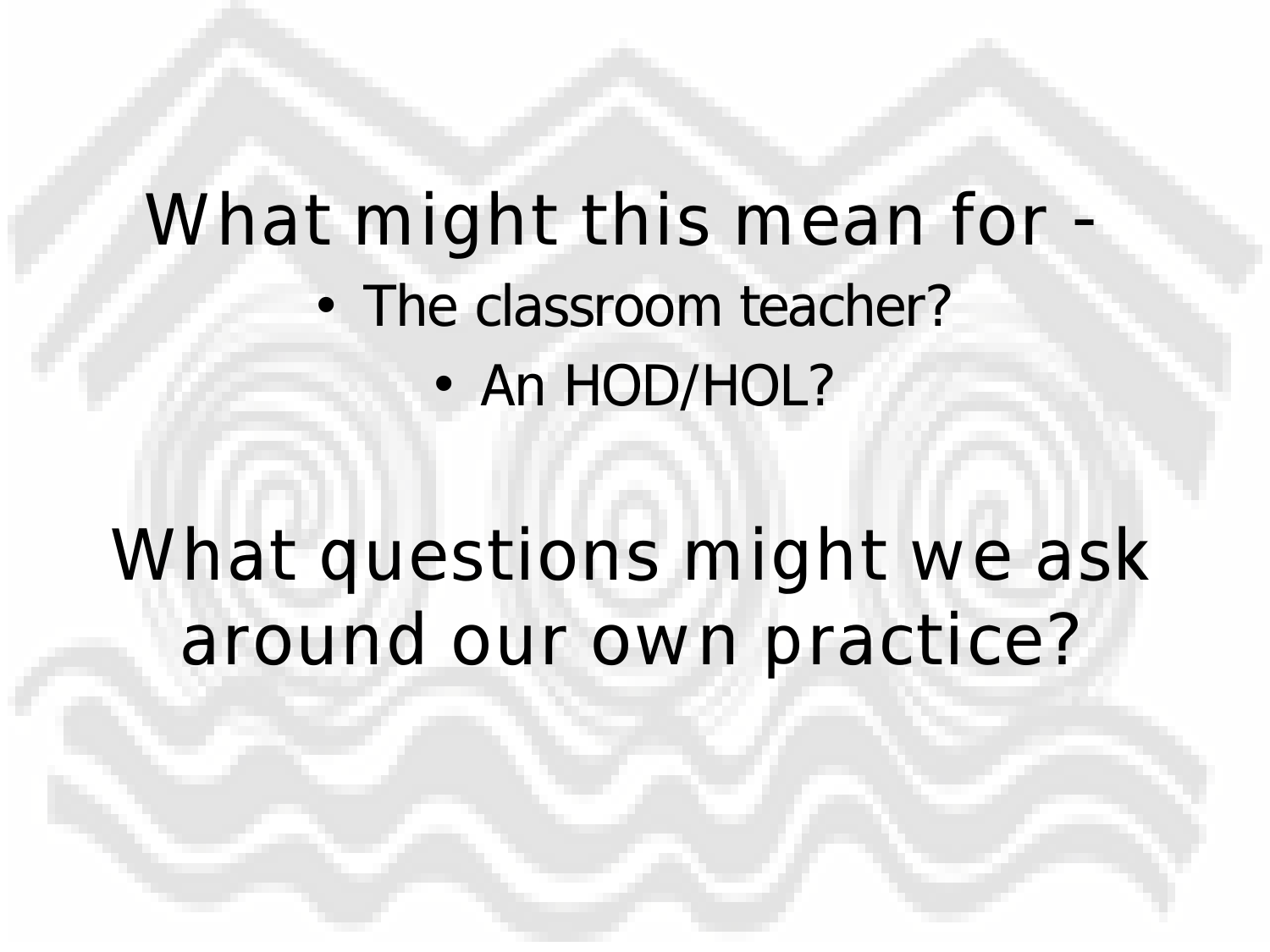

What might this mean for -
The classroom teacher?
An HOD/HOL?

What questions might we ask around our own practice?